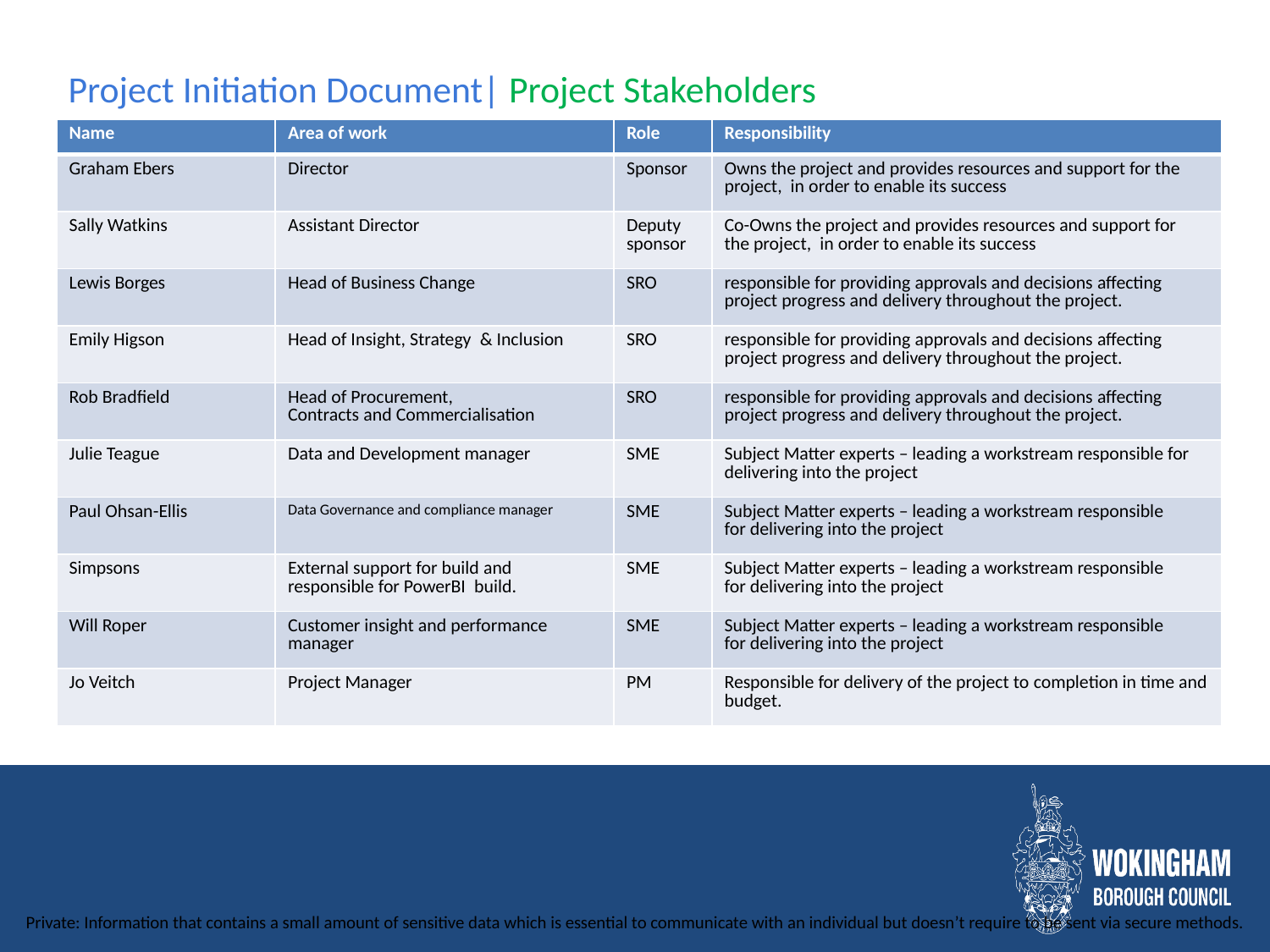

Project Initiation Document| Project Stakeholders
| Name | Area of work | Role | Responsibility |
| --- | --- | --- | --- |
| Graham Ebers | Director | Sponsor | Owns the project and provides resources and support for the project,  in order to enable its success |
| Sally Watkins | Assistant Director | Deputy sponsor | Co-Owns the project and provides resources and support for the project,  in order to enable its success |
| Lewis Borges | Head of Business Change | SRO | responsible for providing approvals and decisions affecting project progress and delivery throughout the project. |
| Emily Higson | Head of Insight, Strategy  & Inclusion | SRO | responsible for providing approvals and decisions affecting project progress and delivery throughout the project. |
| Rob Bradfield | Head of Procurement, Contracts and Commercialisation | SRO | responsible for providing approvals and decisions affecting project progress and delivery throughout the project. |
| Julie Teague | Data and Development manager | SME | Subject Matter experts – leading a workstream responsible for delivering into the project |
| Paul Ohsan-Ellis | Data Governance and compliance manager | SME | Subject Matter experts – leading a workstream responsible for delivering into the project |
| Simpsons | External support for build and responsible for PowerBI  build. | SME | Subject Matter experts – leading a workstream responsible for delivering into the project |
| Will Roper | Customer insight and performance manager | SME | Subject Matter experts – leading a workstream responsible for delivering into the project |
| Jo Veitch | Project Manager | PM | Responsible for delivery of the project to completion in time and budget. |

Apprenticeships